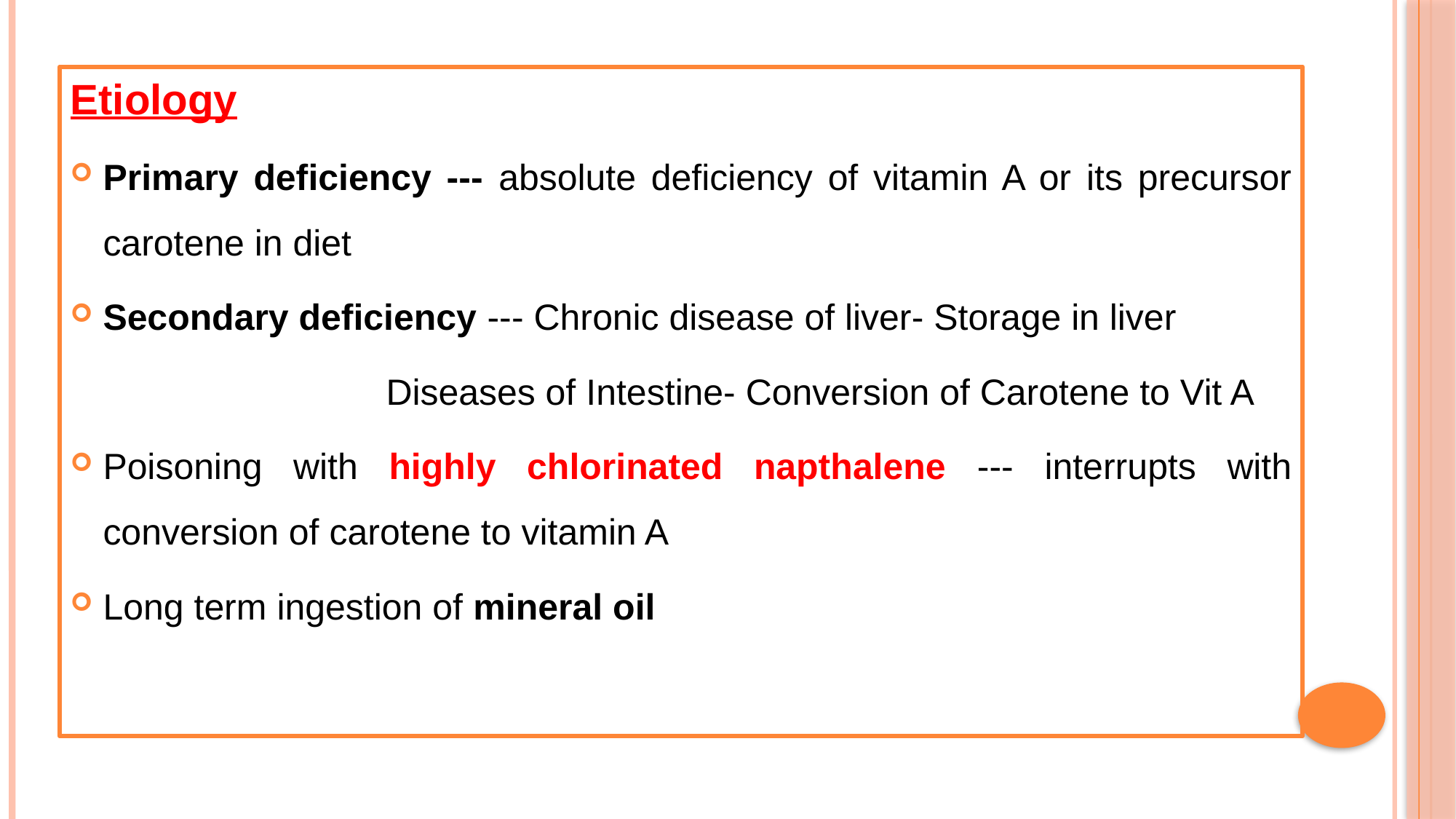

Etiology
Primary deficiency --- absolute deficiency of vitamin A or its precursor carotene in diet
Secondary deficiency --- Chronic disease of liver- Storage in liver
                               Diseases of Intestine- Conversion of Carotene to Vit A
Poisoning with highly chlorinated napthalene --- interrupts with conversion of carotene to vitamin A
Long term ingestion of mineral oil